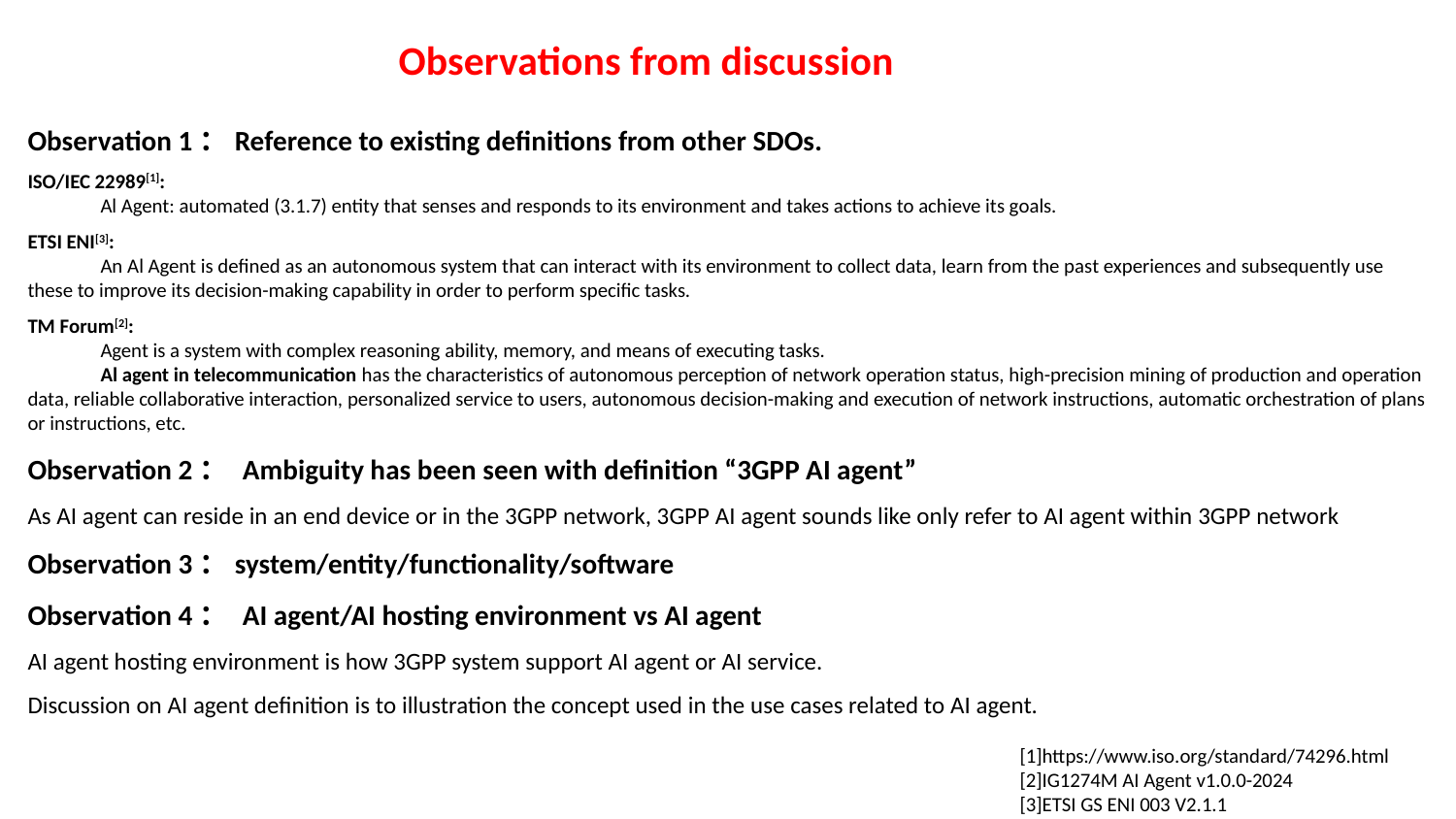

Observations from discussion
Observation 1：Reference to existing definitions from other SDOs.
ISO/IEC 22989[1]:
Al Agent: automated (3.1.7) entity that senses and responds to its environment and takes actions to achieve its goals.
ETSI ENI[3]:
An Al Agent is defined as an autonomous system that can interact with its environment to collect data, learn from the past experiences and subsequently use these to improve its decision-making capability in order to perform specific tasks.
TM Forum[2]:
Agent is a system with complex reasoning ability, memory, and means of executing tasks.
Al agent in telecommunication has the characteristics of autonomous perception of network operation status, high-precision mining of production and operation data, reliable collaborative interaction, personalized service to users, autonomous decision-making and execution of network instructions, automatic orchestration of plans or instructions, etc.
Observation 2： Ambiguity has been seen with definition “3GPP AI agent”
As AI agent can reside in an end device or in the 3GPP network, 3GPP AI agent sounds like only refer to AI agent within 3GPP network
Observation 3：system/entity/functionality/software
Observation 4： AI agent/AI hosting environment vs AI agent
AI agent hosting environment is how 3GPP system support AI agent or AI service.
Discussion on AI agent definition is to illustration the concept used in the use cases related to AI agent.

[1]https://www.iso.org/standard/74296.html
[2]IG1274M AI Agent v1.0.0-2024
[3]ETSI GS ENI 003 V2.1.1